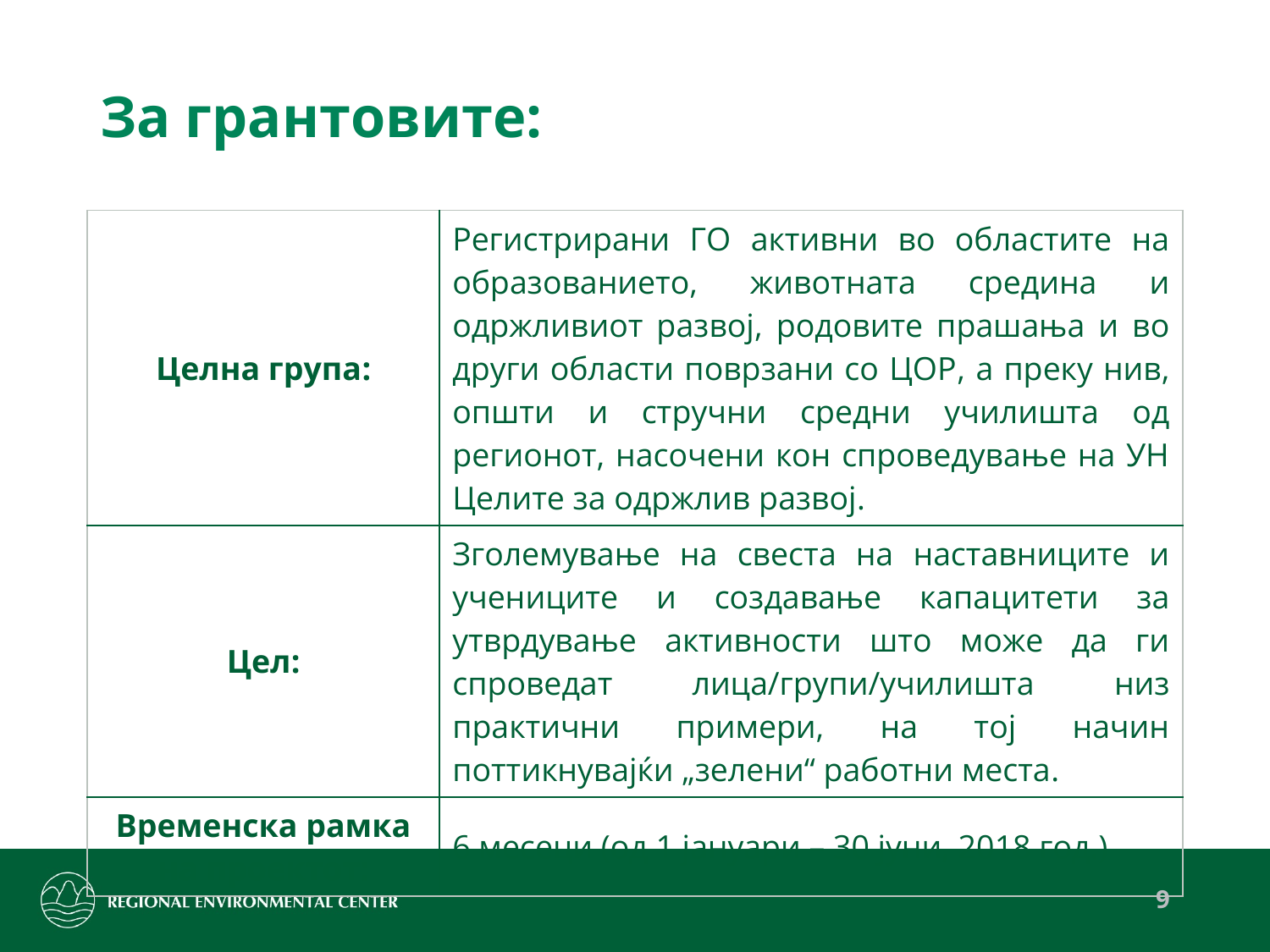

# За грантовите:
| Целна група: | Регистрирани ГО активни во областите на образованието, животната средина и одржливиот развој, родовите прашања и во други области поврзани со ЦОР, а преку нив, општи и стручни средни училишта од регионот, насочени кон спроведување на УН Целите за одржлив развој. |
| --- | --- |
| Цел: | Зголемување на свеста на наставниците и учениците и создавање капацитети за утврдување активности што може да ги спроведат лица/групи/училишта низ практични примери, на тој начин поттикнувајќи „зелени“ работни места. |
| Временска рамка на проектот: | 6 месеци (од 1 јануари – 30 јуни, 2018 год.) |
9